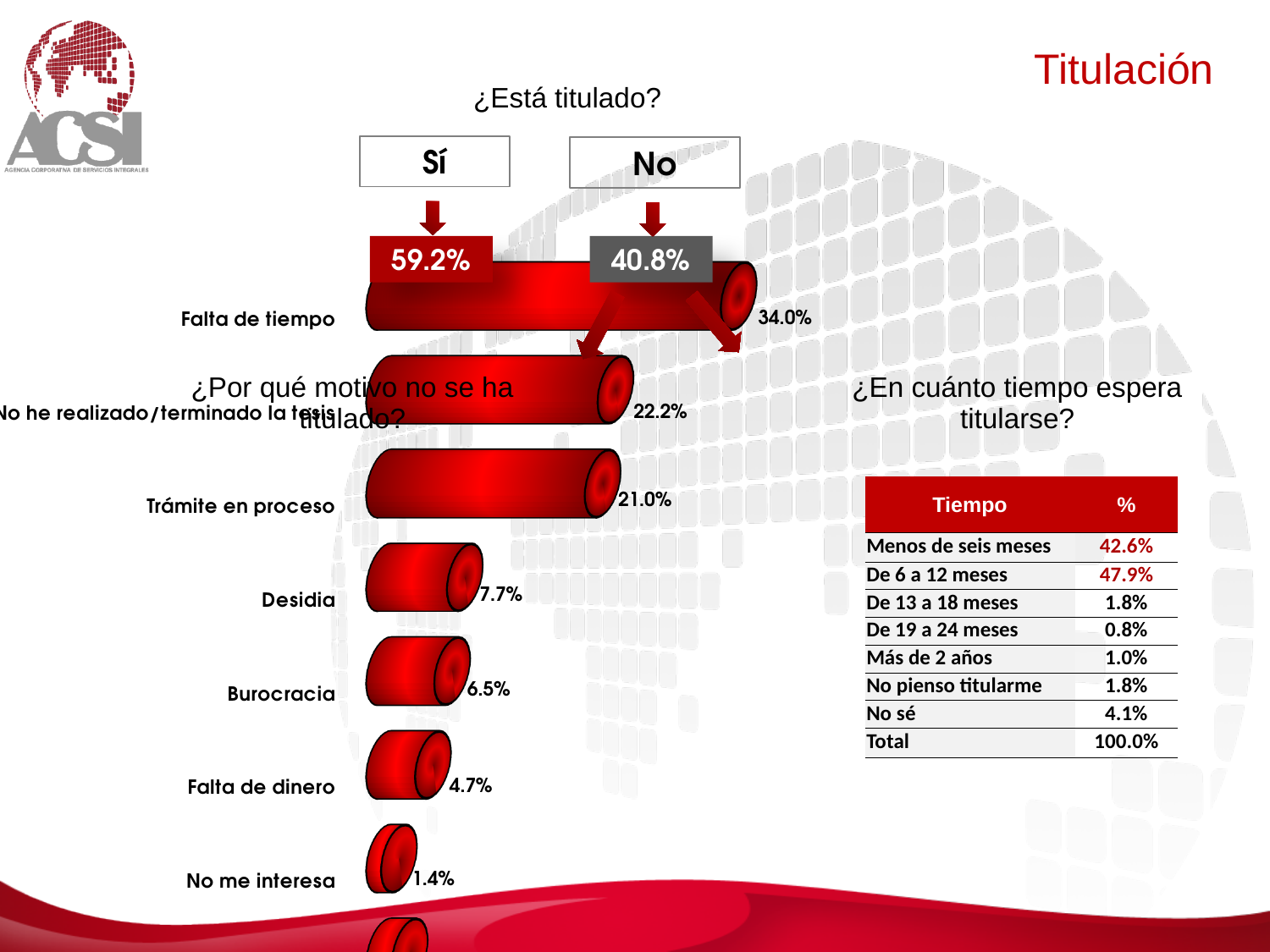

Titulación
¿Está titulado?
Sí
No

[unsupported chart]

59.2%
40.8%

¿Por qué motivo no se ha titulado?
¿En cuánto tiempo espera titularse?
| Tiempo | % |
| --- | --- |
| Menos de seis meses | 42.6% |
| De 6 a 12 meses | 47.9% |
| De 13 a 18 meses | 1.8% |
| De 19 a 24 meses | 0.8% |
| Más de 2 años | 1.0% |
| No pienso titularme | 1.8% |
| No sé | 4.1% |
| Total | 100.0% |